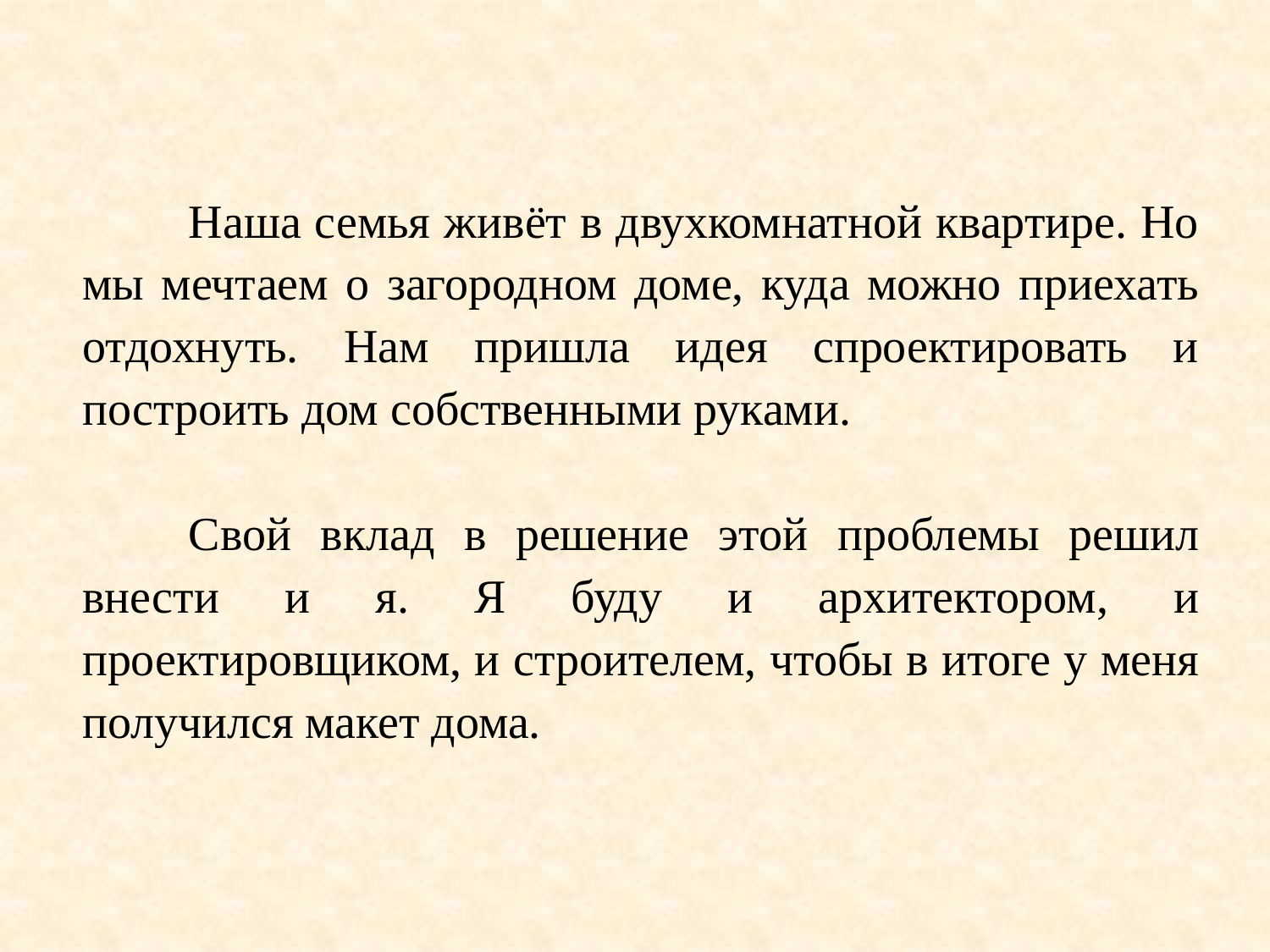

#
	Наша семья живёт в двухкомнатной квартире. Но мы мечтаем о загородном доме, куда можно приехать отдохнуть. Нам пришла идея спроектировать и построить дом собственными руками.

	Свой вклад в решение этой проблемы решил внести и я. Я буду и архитектором, и проектировщиком, и строителем, чтобы в итоге у меня получился макет дома.